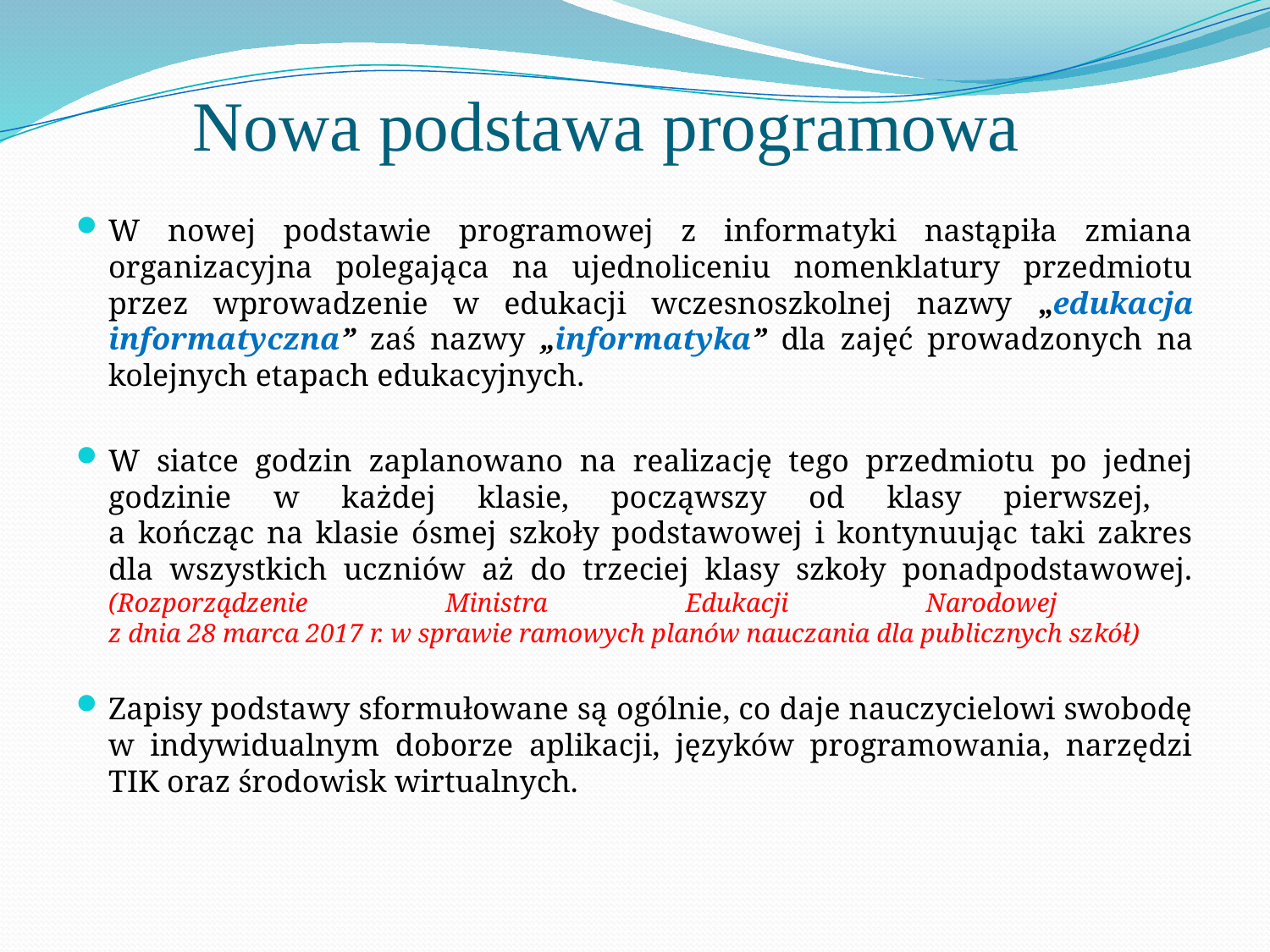

# Nowa podstawa programowa
W nowej podstawie programowej z informatyki nastąpiła zmiana organizacyjna polegająca na ujednoliceniu nomenklatury przedmiotu przez wprowadzenie w edukacji wczesnoszkolnej nazwy „edukacja informatyczna” zaś nazwy „informatyka” dla zajęć prowadzonych na kolejnych etapach edukacyjnych.

W siatce godzin zaplanowano na realizację tego przedmiotu po jednej godzinie w każdej klasie, począwszy od klasy pierwszej,
a kończąc na klasie ósmej szkoły podstawowej i kontynuując taki zakres dla wszystkich uczniów aż do trzeciej klasy szkoły ponadpodstawowej. (Rozporządzenie Ministra Edukacji Narodowej
z dnia 28 marca 2017 r. w sprawie ramowych planów nauczania dla publicznych szkół)

Zapisy podstawy sformułowane są ogólnie, co daje nauczycielowi swobodę w indywidualnym doborze aplikacji, języków programowania, narzędzi TIK oraz środowisk wirtualnych.